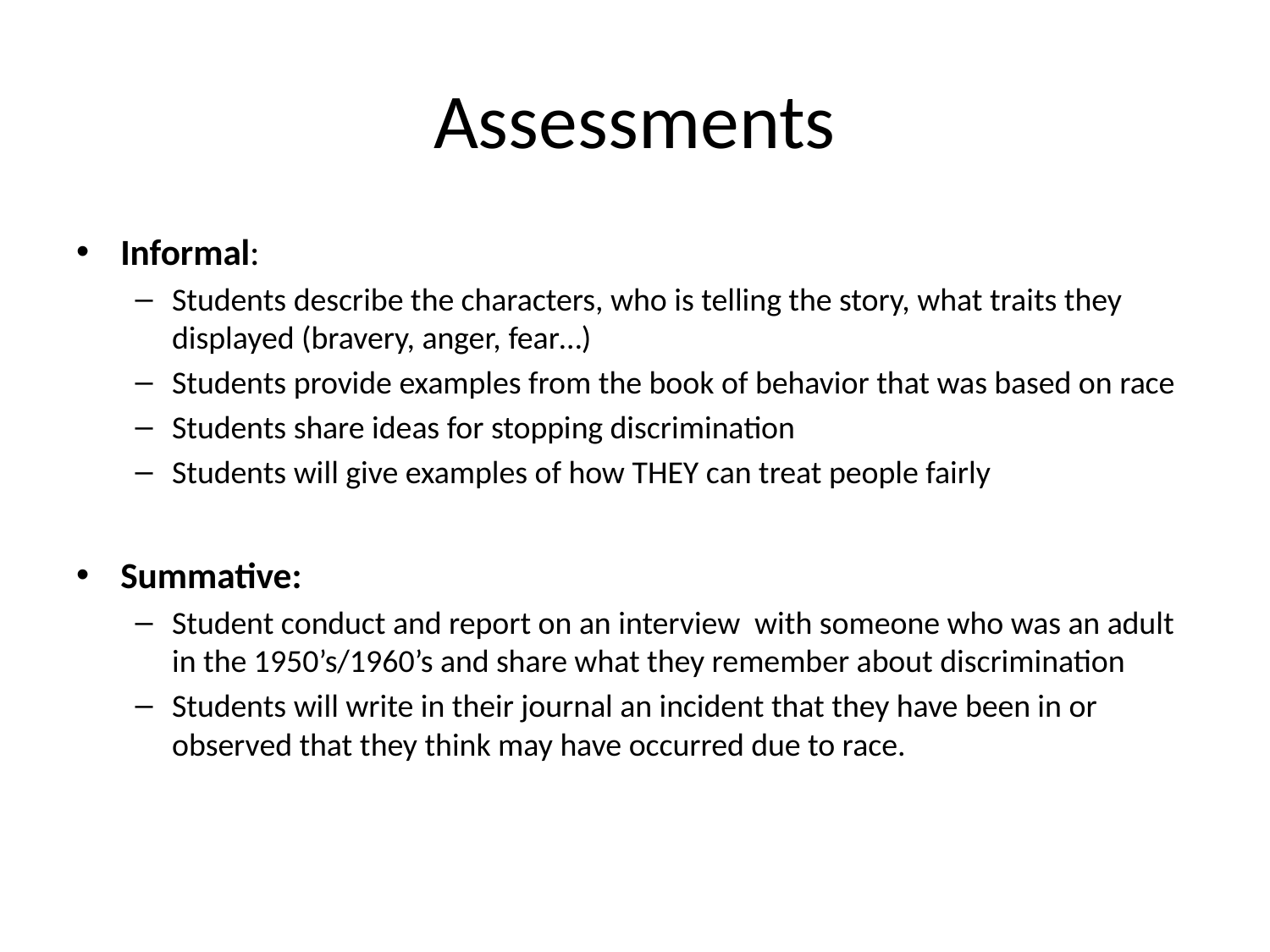

# Assessments
Informal:
Students describe the characters, who is telling the story, what traits they displayed (bravery, anger, fear…)
Students provide examples from the book of behavior that was based on race
Students share ideas for stopping discrimination
Students will give examples of how THEY can treat people fairly

Summative:
Student conduct and report on an interview  with someone who was an adult in the 1950’s/1960’s and share what they remember about discrimination
Students will write in their journal an incident that they have been in or observed that they think may have occurred due to race.